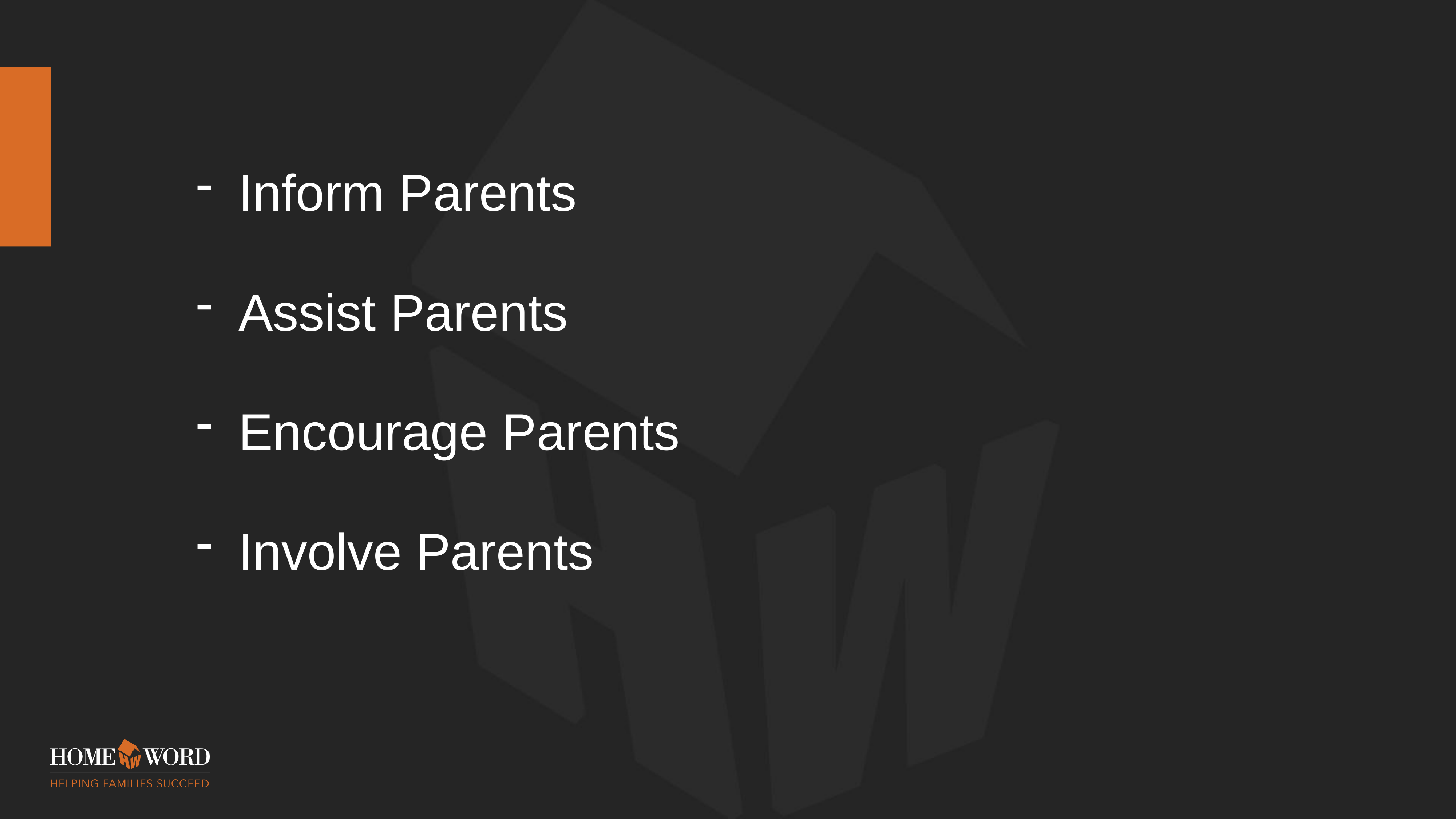

Inform Parents
Assist Parents
Encourage Parents
Involve Parents